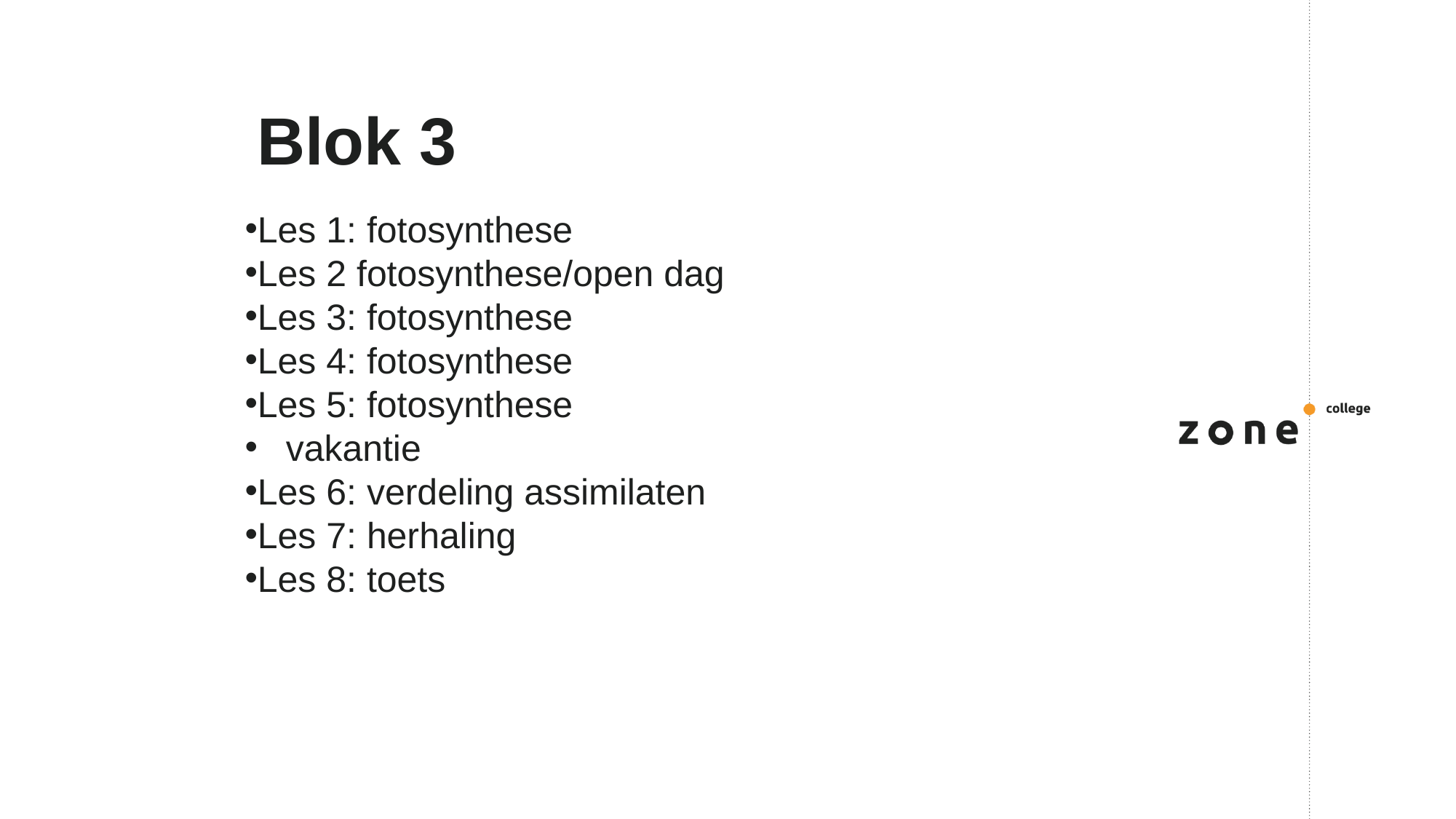

# Blok 3
Les 1: fotosynthese
Les 2 fotosynthese/open dag
Les 3: fotosynthese
Les 4: fotosynthese
Les 5: fotosynthese
vakantie
Les 6: verdeling assimilaten
Les 7: herhaling
Les 8: toets